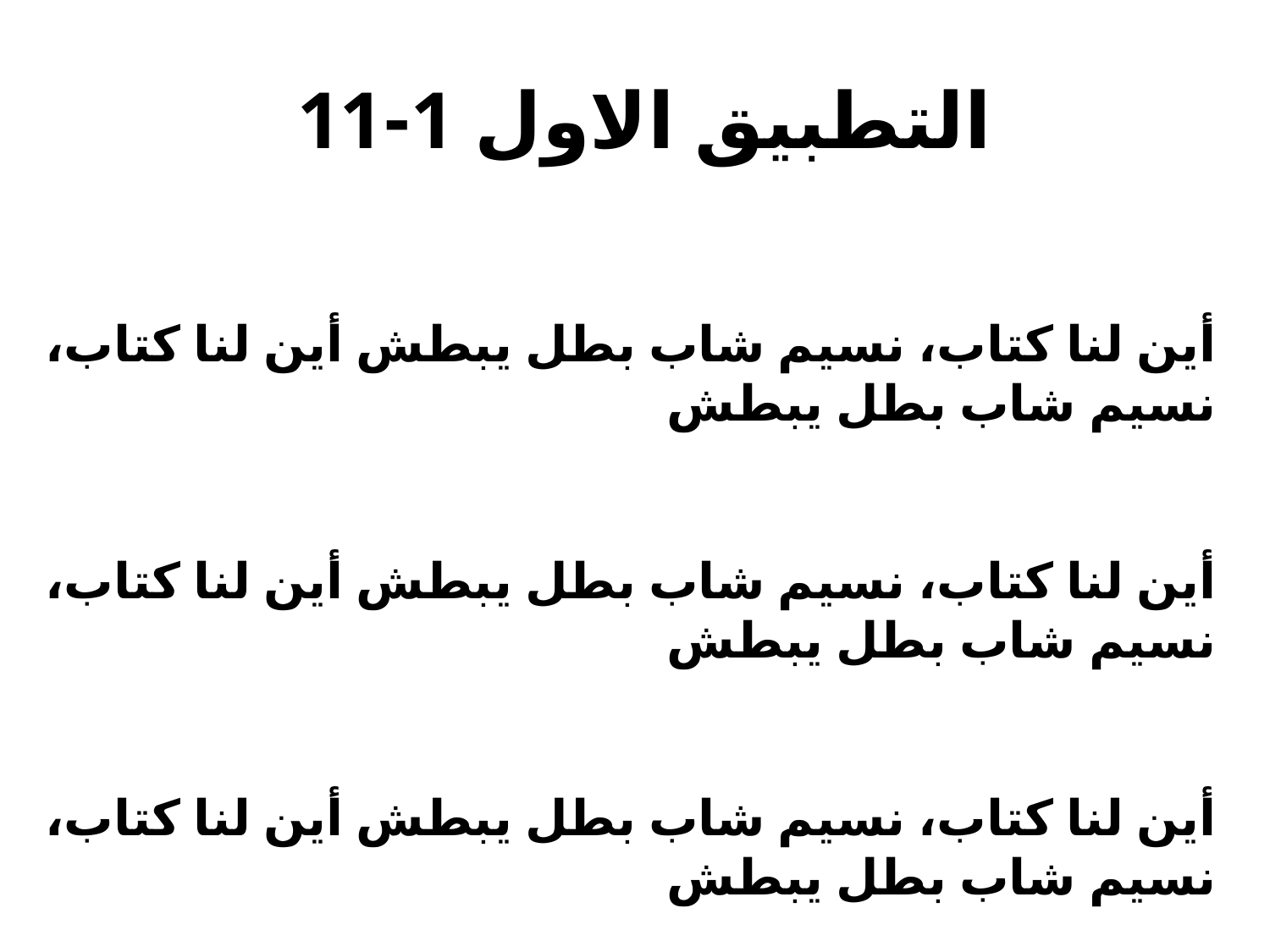

# التطبيق الاول 1-11
أين لنا كتاب، نسيم شاب بطل يبطش أين لنا كتاب، نسيم شاب بطل يبطش
أين لنا كتاب، نسيم شاب بطل يبطش أين لنا كتاب، نسيم شاب بطل يبطش
أين لنا كتاب، نسيم شاب بطل يبطش أين لنا كتاب، نسيم شاب بطل يبطش